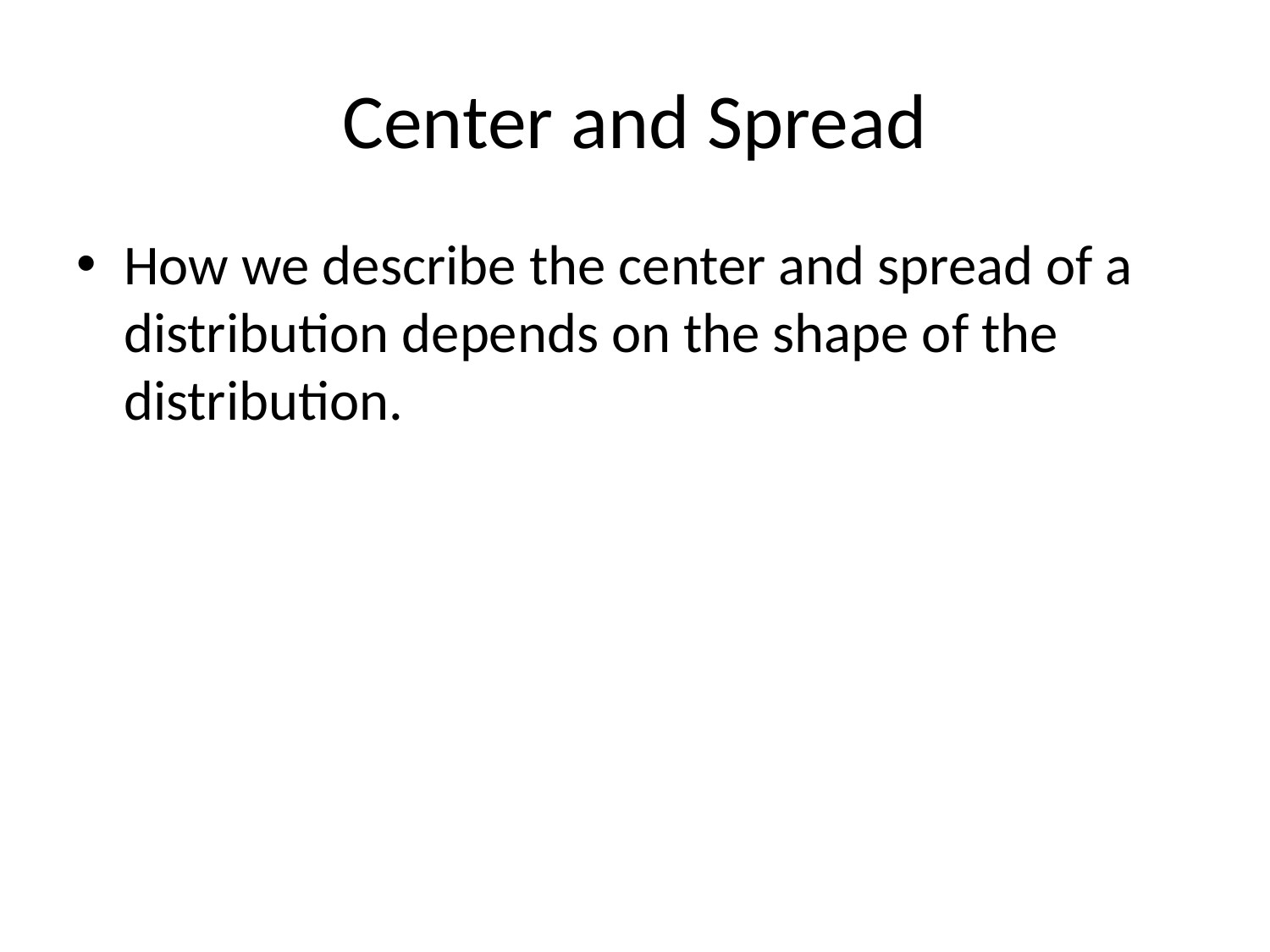

# Center and Spread
How we describe the center and spread of a distribution depends on the shape of the distribution.